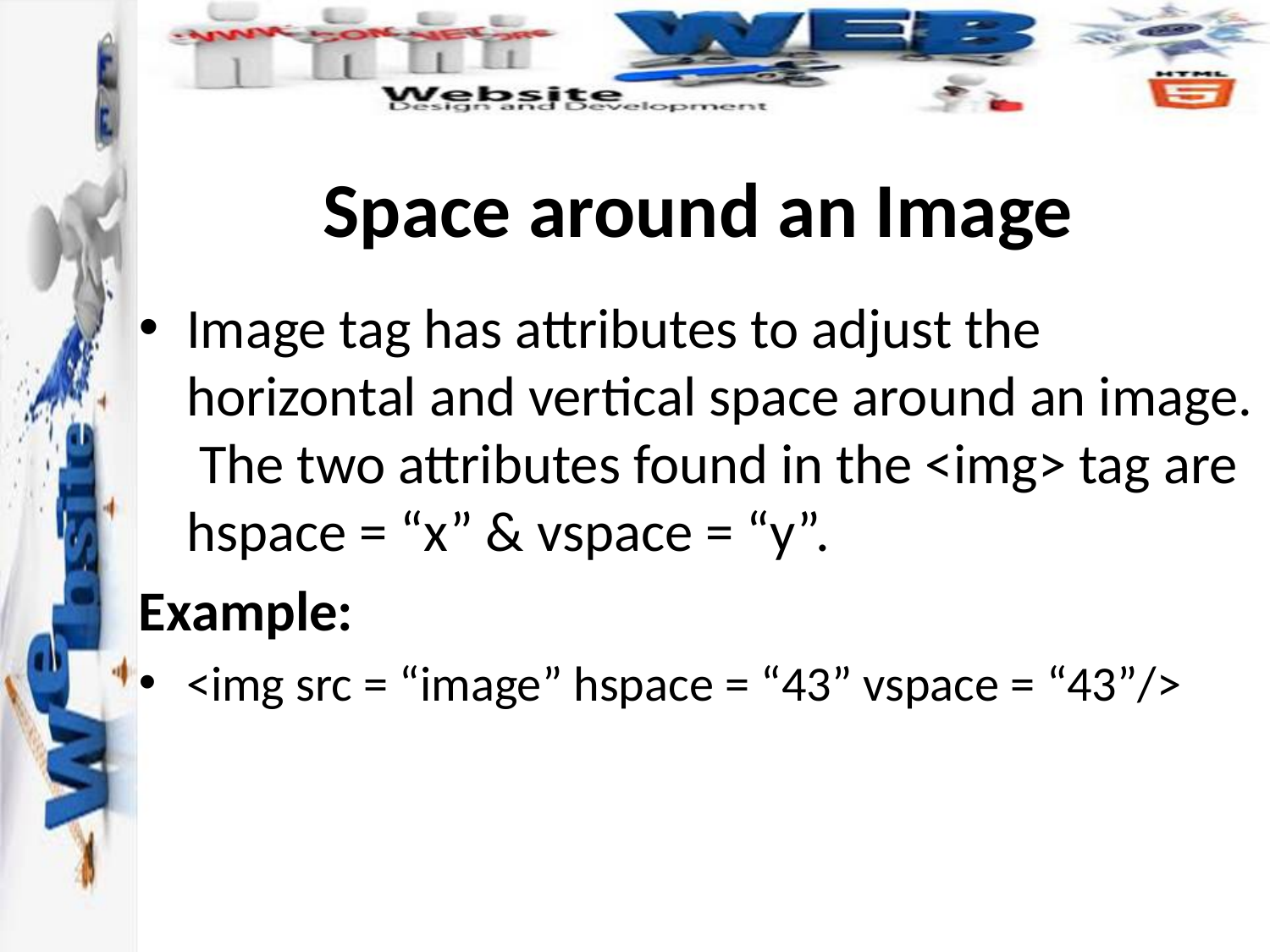

# Space around an Image
Image tag has attributes to adjust the horizontal and vertical space around an image.  The two attributes found in the <img> tag are hspace = “x” & vspace = “y”.
Example:
<img src = “image” hspace = “43” vspace = “43”/>